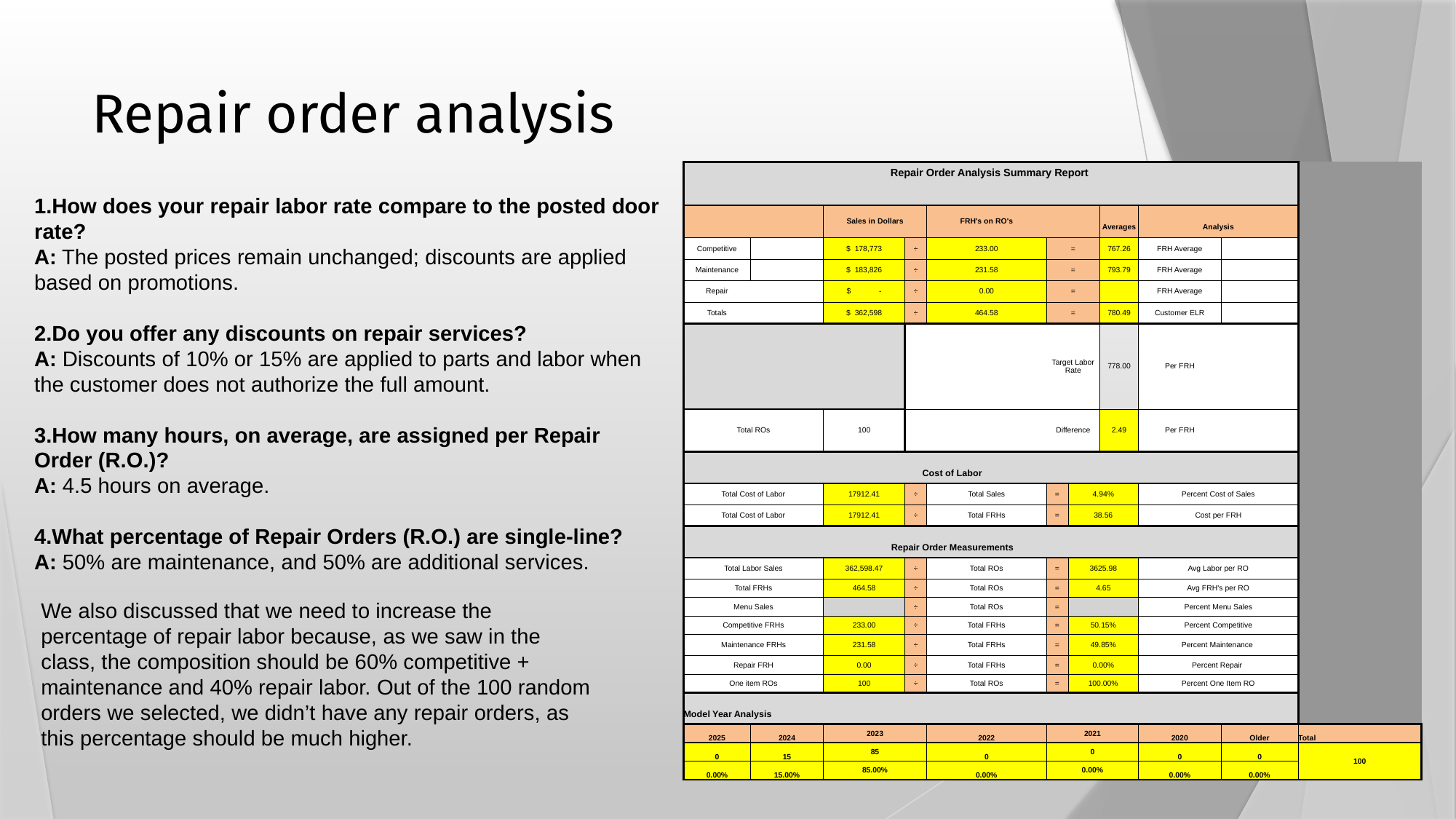

# Repair order analysis

How does your repair labor rate compare to the posted door rate?
A: The posted prices remain unchanged; discounts are applied based on promotions.

Do you offer any discounts on repair services?
A: Discounts of 10% or 15% are applied to parts and labor when the customer does not authorize the full amount.

How many hours, on average, are assigned per Repair Order (R.O.)?
A: 4.5 hours on average.

What percentage of Repair Orders (R.O.) are single-line?
A: 50% are maintenance, and 50% are additional services.

| Repair Order Analysis Summary Report |  |  |  |  |  |  |  |  |  |  |
| --- | --- | --- | --- | --- | --- | --- | --- | --- | --- | --- |
|  |  |  |  |  |  |  |  |  |  |  |
|  |  | Sales in Dollars |  | FRH's on RO's |  |  |  |  |  |  |
|  |  |  |  |  |  | Averages | Averages | Analysis |  |  |
| Competitive |  | $ 178,773 | ÷ | 233.00 | = | 767.26 | 767.26 | FRH Average |  |  |
| Maintenance |  | $ 183,826 | ÷ | 231.58 | = | 793.79 | 793.79 | FRH Average |  |  |
| Repair |  | $ - | ÷ | 0.00 | = |  |  | FRH Average |  |  |
| Totals |  | $ 362,598 | ÷ | 464.58 | = | 780.49 | 780.49 | Customer ELR |  |  |
|  |  |  |  |  | Target Labor Rate | 778.00 | 778.00 | Per FRH |  |  |
| Total ROs |  | 100 |  |  | Difference | 2.49 | 2.49 | Per FRH |  |  |
|  |  |  |  |  |  |  |  |  |  |  |
| Cost of Labor |  |  |  |  |  |  |  |  |  |  |
| Total Cost of Labor |  | 17912.41 | ÷ | Total Sales | = | 4.94% |  | Percent Cost of Sales |  |  |
| Total Cost of Labor |  | 17912.41 | ÷ | Total FRHs | = | 38.56 |  | Cost per FRH |  |  |
|  |  |  |  |  |  |  |  |  |  |  |
| Repair Order Measurements |  |  |  |  |  |  |  |  |  |  |
| Total Labor Sales |  | 362,598.47 | ÷ | Total ROs | = | 3625.98 |  | Avg Labor per RO |  |  |
| Total FRHs |  | 464.58 | ÷ | Total ROs | = | 4.65 |  | Avg FRH's per RO |  |  |
| Menu Sales |  |  | ÷ | Total ROs | = |  |  | Percent Menu Sales |  |  |
| Competitive FRHs |  | 233.00 | ÷ | Total FRHs | = | 50.15% |  | Percent Competitive |  |  |
| Maintenance FRHs |  | 231.58 | ÷ | Total FRHs | = | 49.85% |  | Percent Maintenance |  |  |
| Repair FRH |  | 0.00 | ÷ | Total FRHs | = | 0.00% |  | Percent Repair |  |  |
| One item ROs |  | 100 | ÷ | Total ROs | = | 100.00% |  | Percent One Item RO |  |  |
|  |  |  |  |  |  |  |  |  |  |  |
| Model Year Analysis |  |  |  |  |  |  |  |  |  |  |
| 2025 | 2024 | 2023 |  | 2022 | 2021 |  |  | 2020 | Older | Total |
| 0 | 15 | 85 |  | 0 | 0 |  |  | 0 | 0 | 100 |
| 0.00% | 15.00% | 85.00% |  | 0.00% | 0.00% |  |  | 0.00% | 0.00% |  |
We also discussed that we need to increase the percentage of repair labor because, as we saw in the class, the composition should be 60% competitive + maintenance and 40% repair labor. Out of the 100 random orders we selected, we didn’t have any repair orders, as this percentage should be much higher.